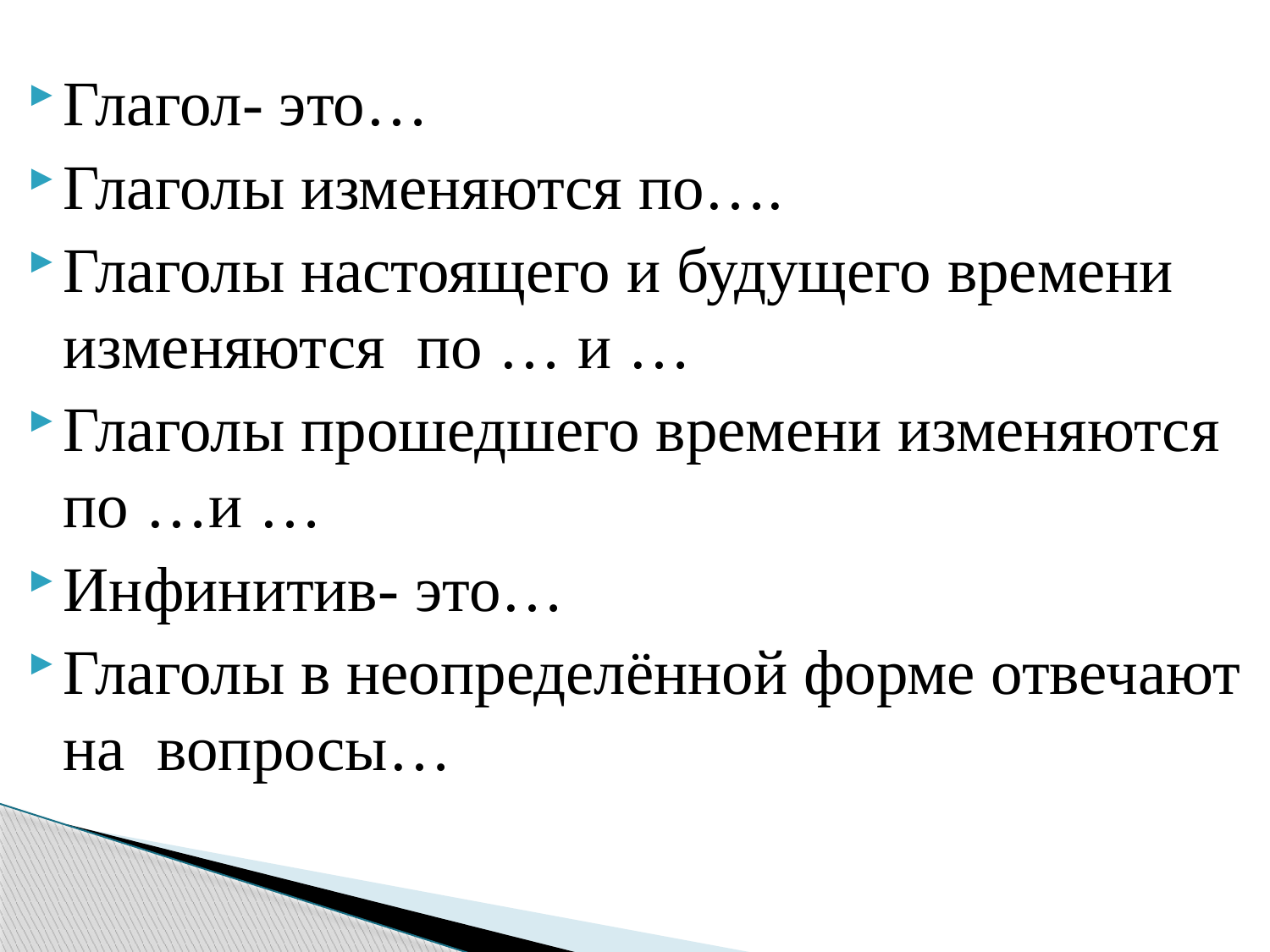

Глагол- это…
Глаголы изменяются по….
Глаголы настоящего и будущего времени изменяются  по … и …
Глаголы прошедшего времени изменяются  по …и …
Инфинитив- это…
Глаголы в неопределённой форме отвечают на  вопросы…